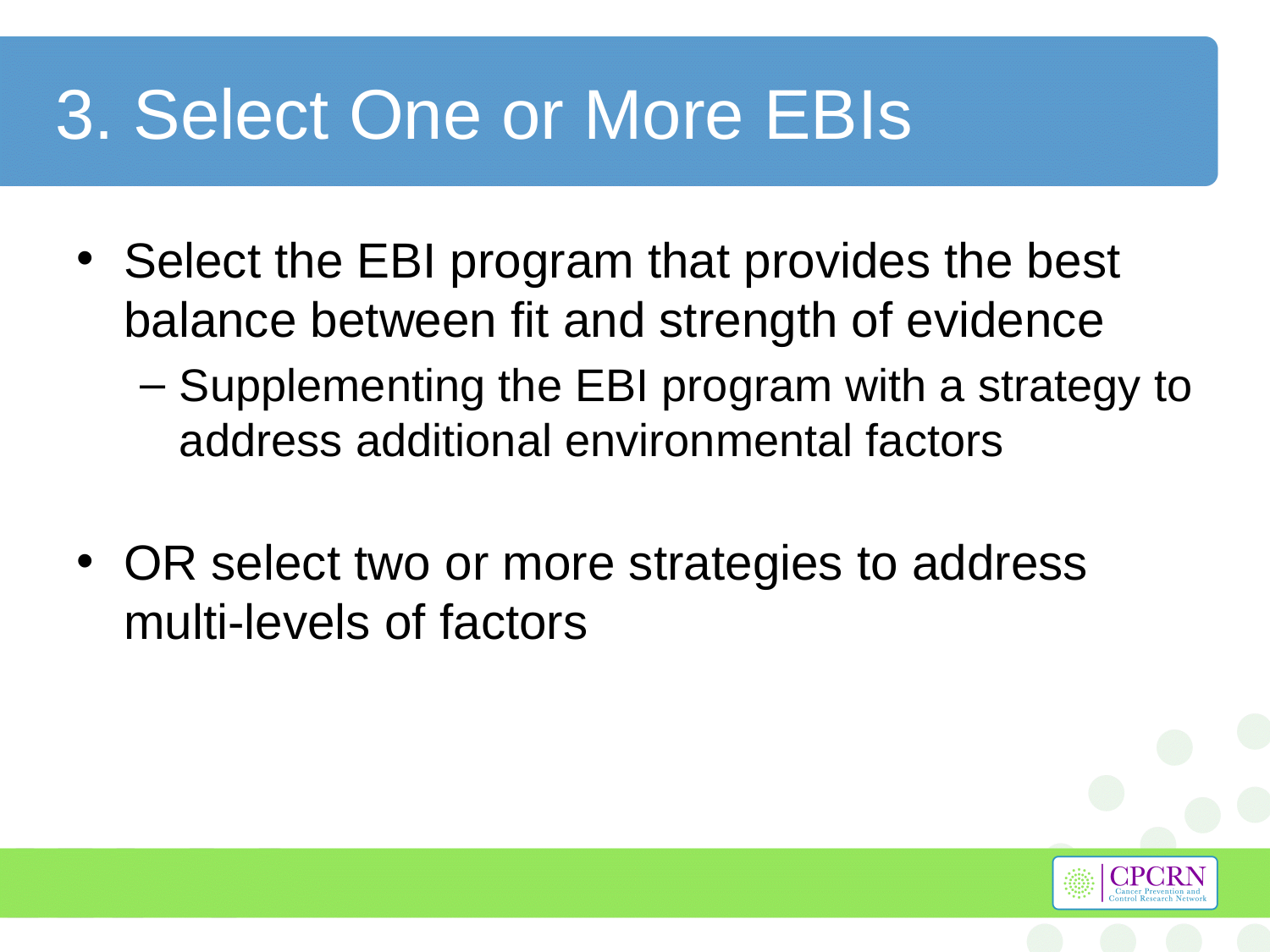

# 3. Select One or More EBIs
Select the EBI program that provides the best balance between fit and strength of evidence
Supplementing the EBI program with a strategy to address additional environmental factors
OR select two or more strategies to address multi-levels of factors